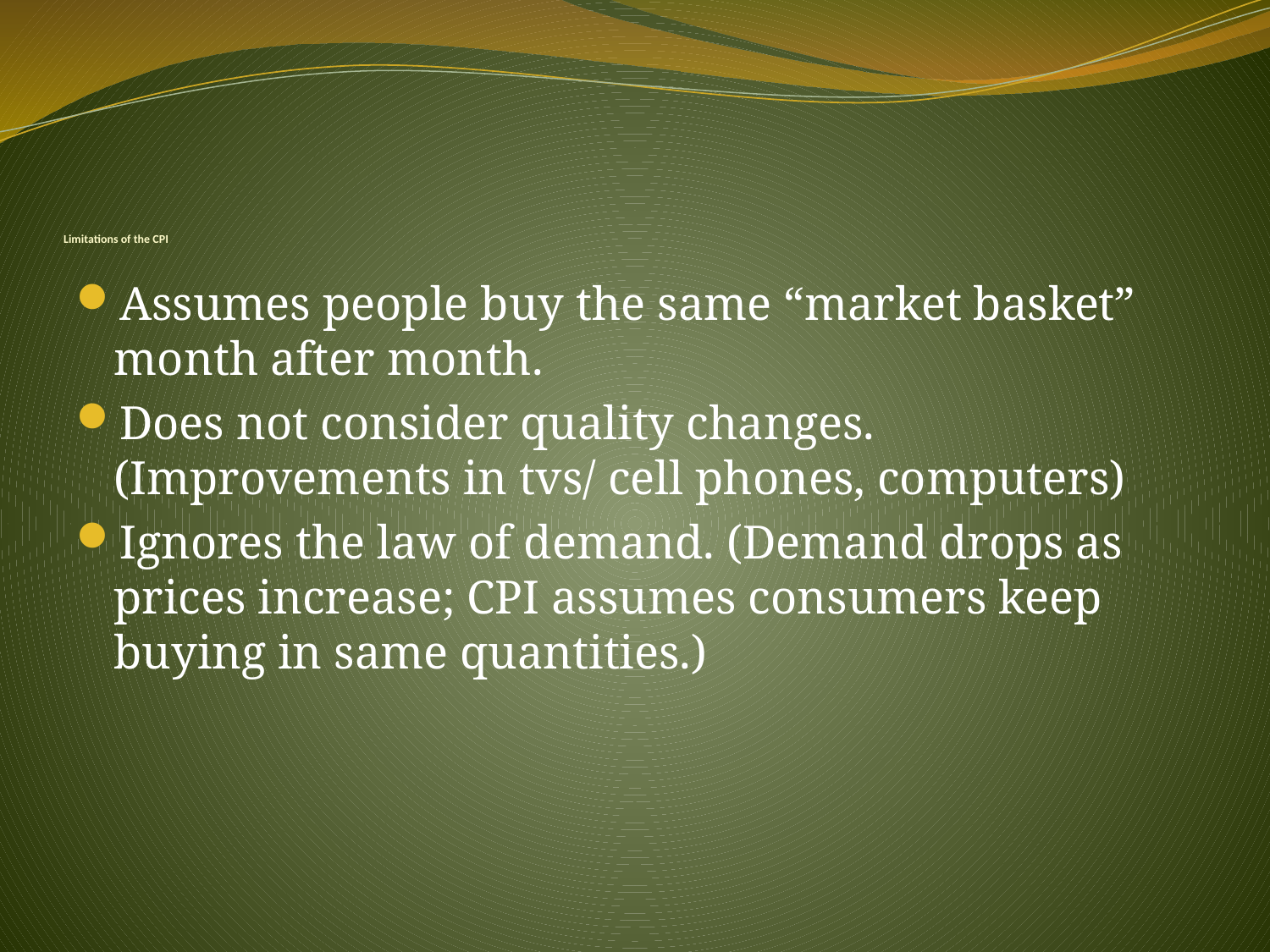

# Limitations of the CPI
Assumes people buy the same “market basket” month after month.
Does not consider quality changes. (Improvements in tvs/ cell phones, computers)
Ignores the law of demand. (Demand drops as prices increase; CPI assumes consumers keep buying in same quantities.)